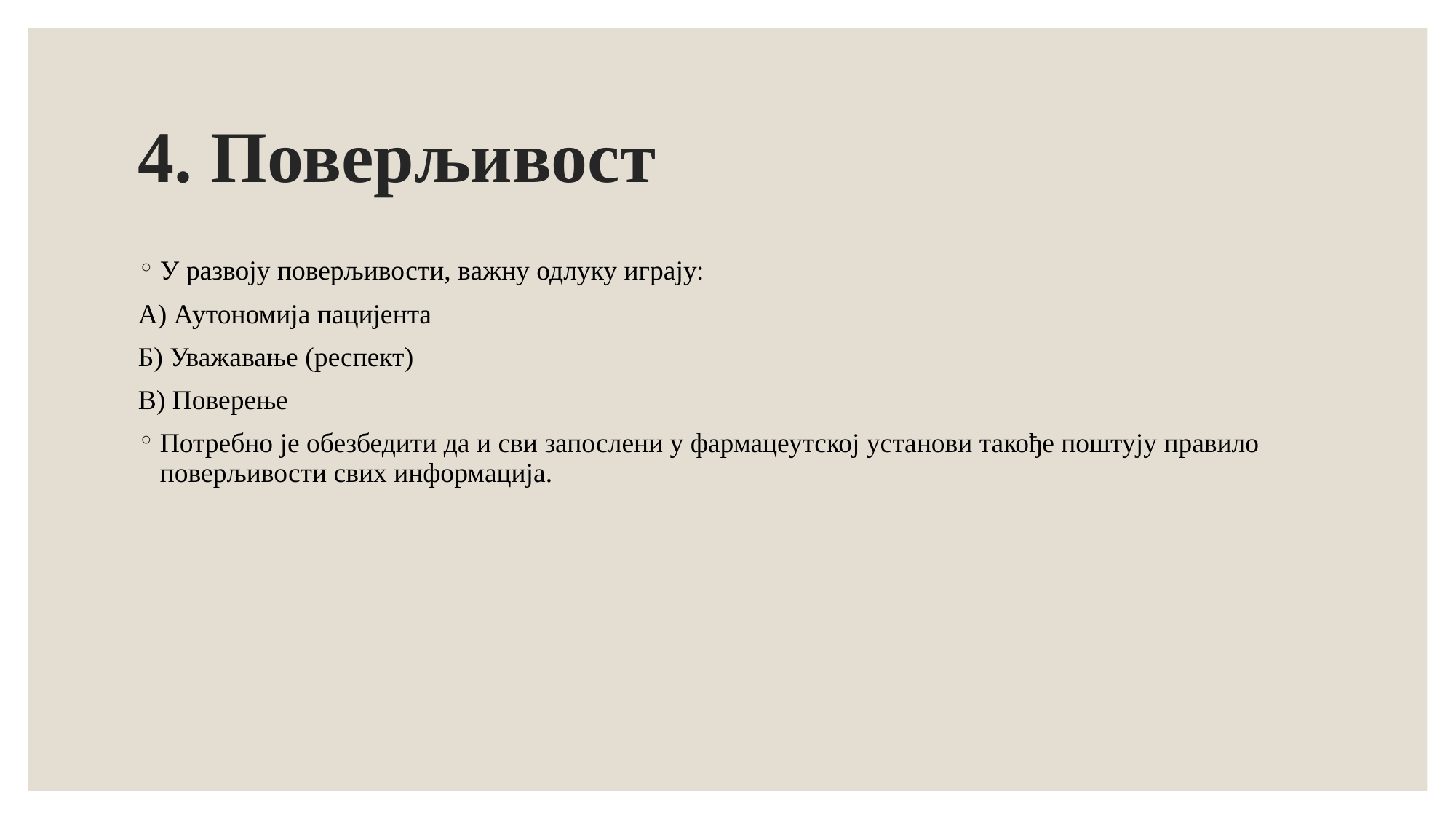

# 4. Поверљивост
У развоју поверљивости, важну одлуку играју:
А) Аутономија пацијента
Б) Уважавање (респект)
В) Поверење
Потребно је обезбедити да и сви запослени у фармацеутској установи такође поштују правило поверљивости свих информација.